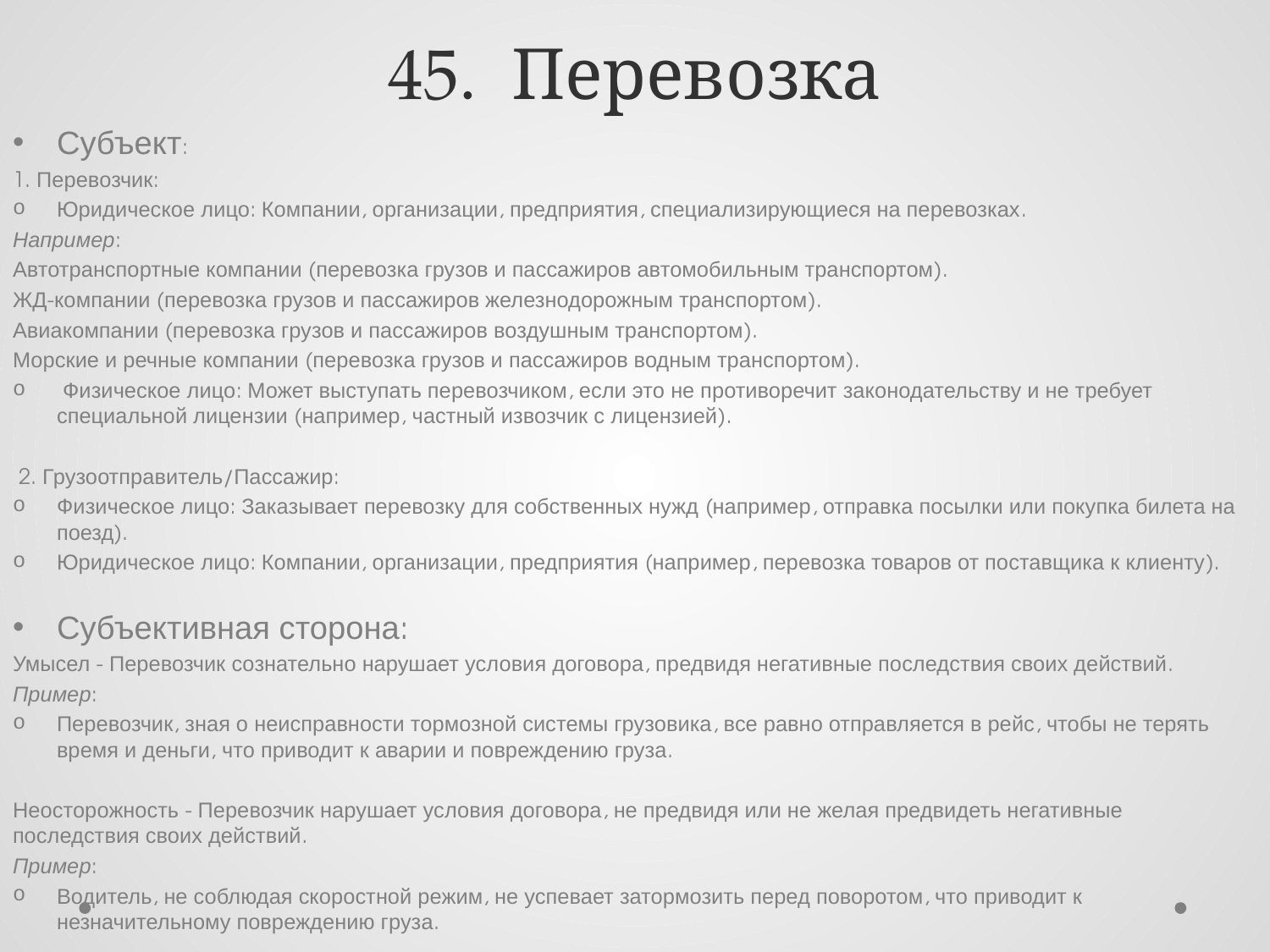

# 45.  Перевозка
Субъект:
1. Перевозчик:
Юридическое лицо: Компании, организации, предприятия, специализирующиеся на перевозках.
Например:
Автотранспортные компании (перевозка грузов и пассажиров автомобильным транспортом).
ЖД-компании (перевозка грузов и пассажиров железнодорожным транспортом).
Авиакомпании (перевозка грузов и пассажиров воздушным транспортом).
Морские и речные компании (перевозка грузов и пассажиров водным транспортом).
 Физическое лицо: Может выступать перевозчиком, если это не противоречит законодательству и не требует специальной лицензии (например, частный извозчик с лицензией).

 2. Грузоотправитель/Пассажир:
Физическое лицо: Заказывает перевозку для собственных нужд (например, отправка посылки или покупка билета на поезд).
Юридическое лицо: Компании, организации, предприятия (например, перевозка товаров от поставщика к клиенту).
Субъективная сторона:
Умысел - Перевозчик сознательно нарушает условия договора, предвидя негативные последствия своих действий.
Пример:
Перевозчик, зная о неисправности тормозной системы грузовика, все равно отправляется в рейс, чтобы не терять время и деньги, что приводит к аварии и повреждению груза.

Неосторожность - Перевозчик нарушает условия договора, не предвидя или не желая предвидеть негативные последствия своих действий.
Пример:
Водитель, не соблюдая скоростной режим, не успевает затормозить перед поворотом, что приводит к незначительному повреждению груза.